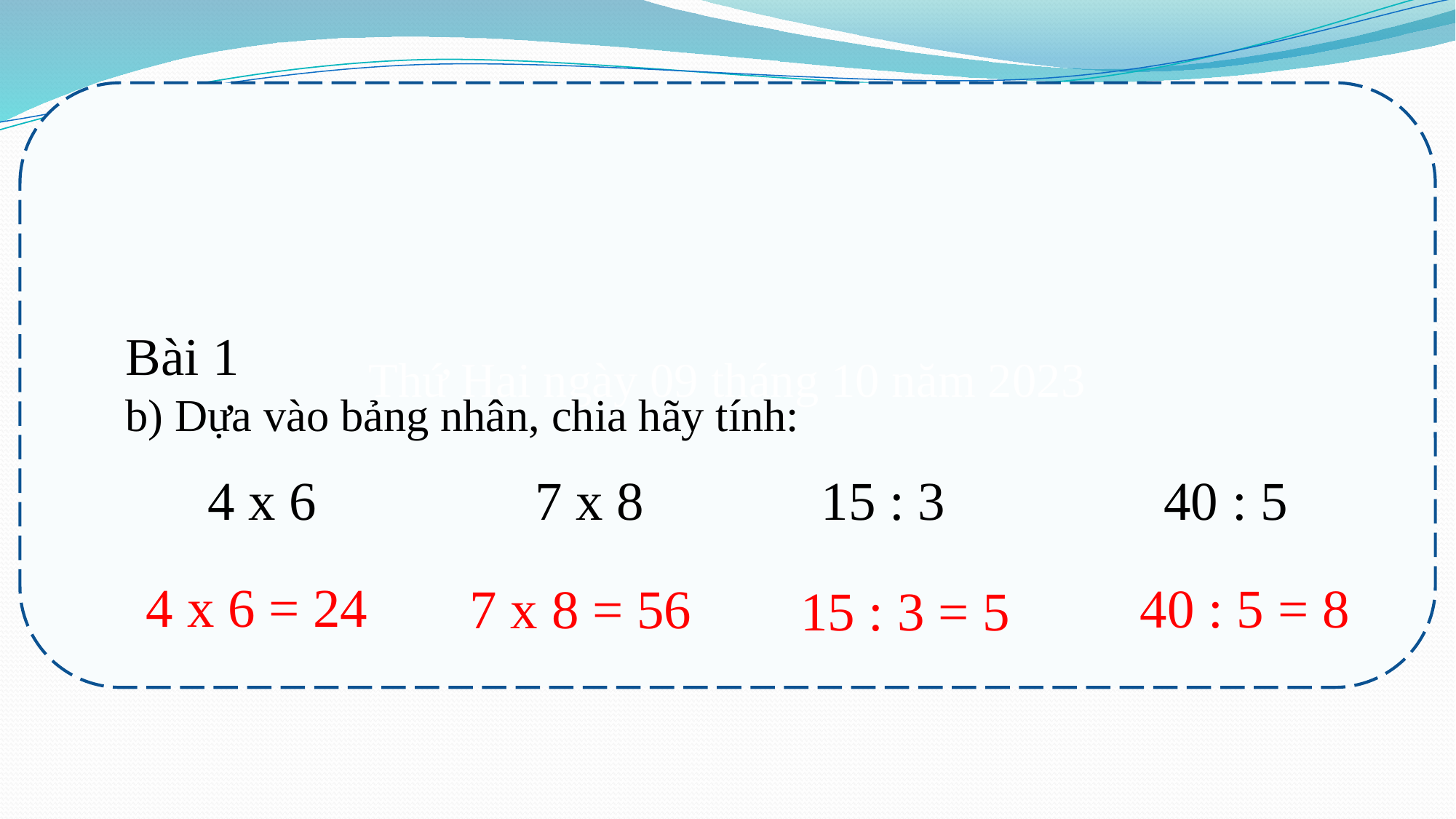

Thứ Hai ngày 09 tháng 10 năm 2023
Bài 1
b) Dựa vào bảng nhân, chia hãy tính:
4 x 6                7 x 8             15 : 3                40 : 5
4 x 6 = 24
40 : 5 = 8

7 x 8 = 56
15 : 3 = 5